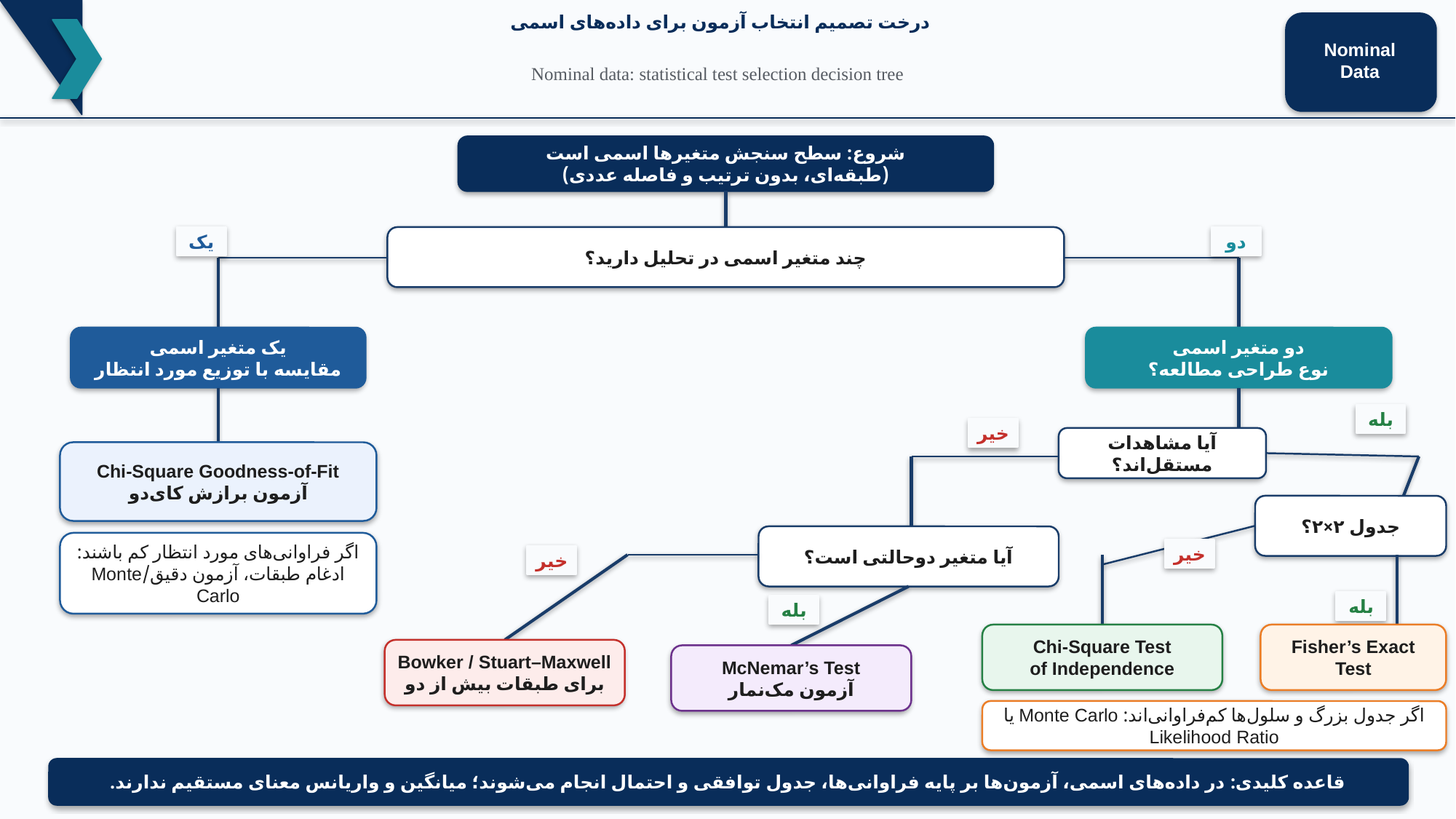

درخت تصمیم انتخاب آزمون برای داده‌های اسمی

Nominal
Data
Nominal data: statistical test selection decision tree
شروع: سطح سنجش متغیرها اسمی است
(طبقه‌ای، بدون ترتیب و فاصله عددی)
یک
چند متغیر اسمی در تحلیل دارید؟
دو
یک متغیر اسمی
مقایسه با توزیع مورد انتظار
دو متغیر اسمی
نوع طراحی مطالعه؟
بله
خیر
آیا مشاهدات مستقل‌اند؟
Chi-Square Goodness-of-Fit
آزمون برازش کای‌دو
جدول ۲×۲؟
آیا متغیر دوحالتی است؟
اگر فراوانی‌های مورد انتظار کم باشند:
ادغام طبقات، آزمون دقیق/Monte Carlo
خیر
خیر
بله
بله
Chi-Square Test
of Independence
Fisher’s Exact
Test
Bowker / Stuart–Maxwell
برای طبقات بیش از دو
McNemar’s Test
آزمون مک‌نمار
اگر جدول بزرگ و سلول‌ها کم‌فراوانی‌اند: Monte Carlo یا Likelihood Ratio
قاعده کلیدی: در داده‌های اسمی، آزمون‌ها بر پایه فراوانی‌ها، جدول توافقی و احتمال انجام می‌شوند؛ میانگین و واریانس معنای مستقیم ندارند.